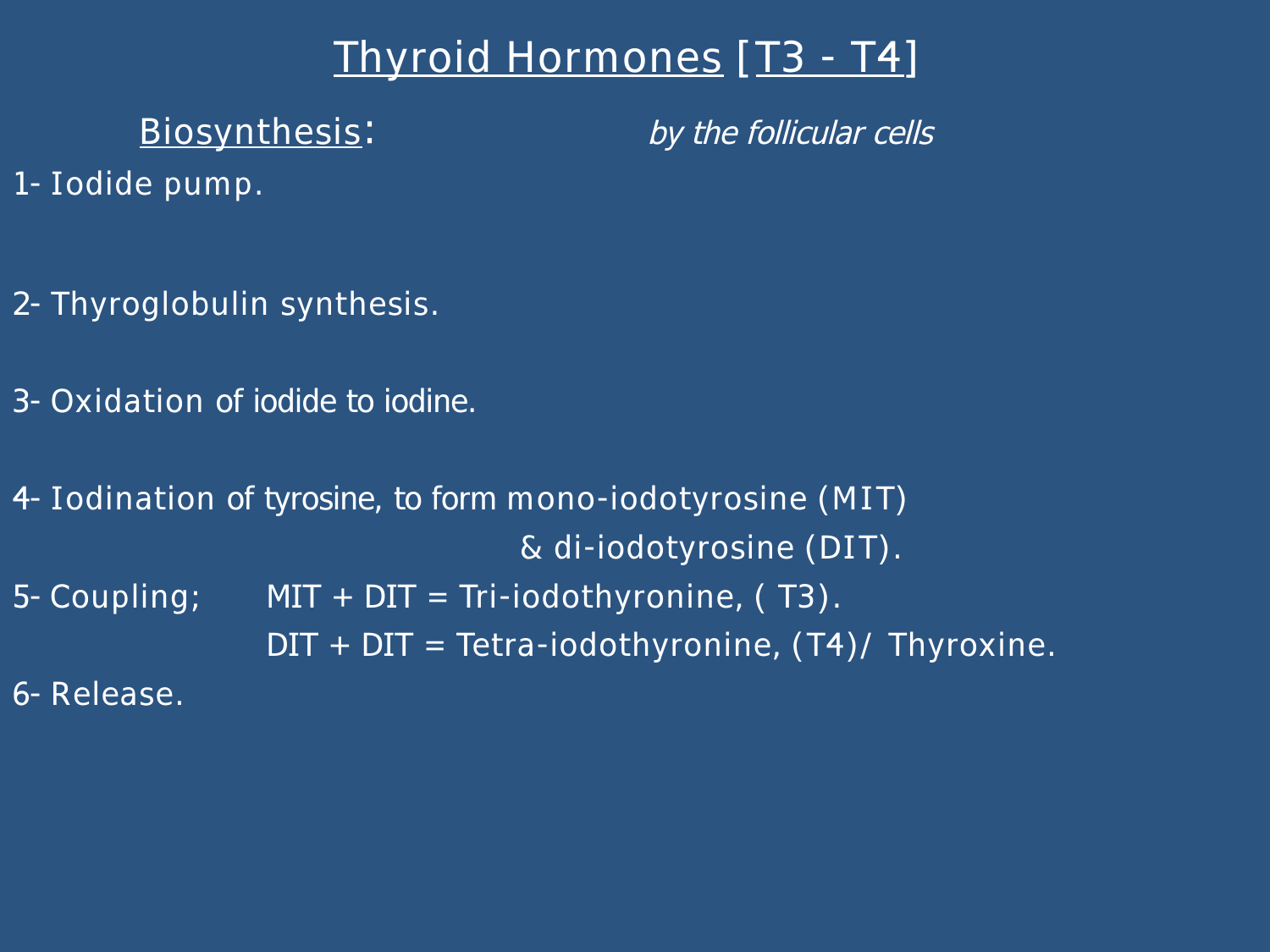

Thyroid Hormones [T3 - T4]
	Biosynthesis:			by the follicular cells
1- Iodide pump.

2- Thyroglobulin synthesis.

3- Oxidation of iodide to iodine.

4- Iodination of tyrosine, to form mono-iodotyrosine (MIT)
				& di-iodotyrosine (DIT).
5- Coupling;	MIT + DIT = Tri-iodothyronine, ( T3).
		DIT + DIT = Tetra-iodothyronine, (T4)/ Thyroxine.
6- Release.